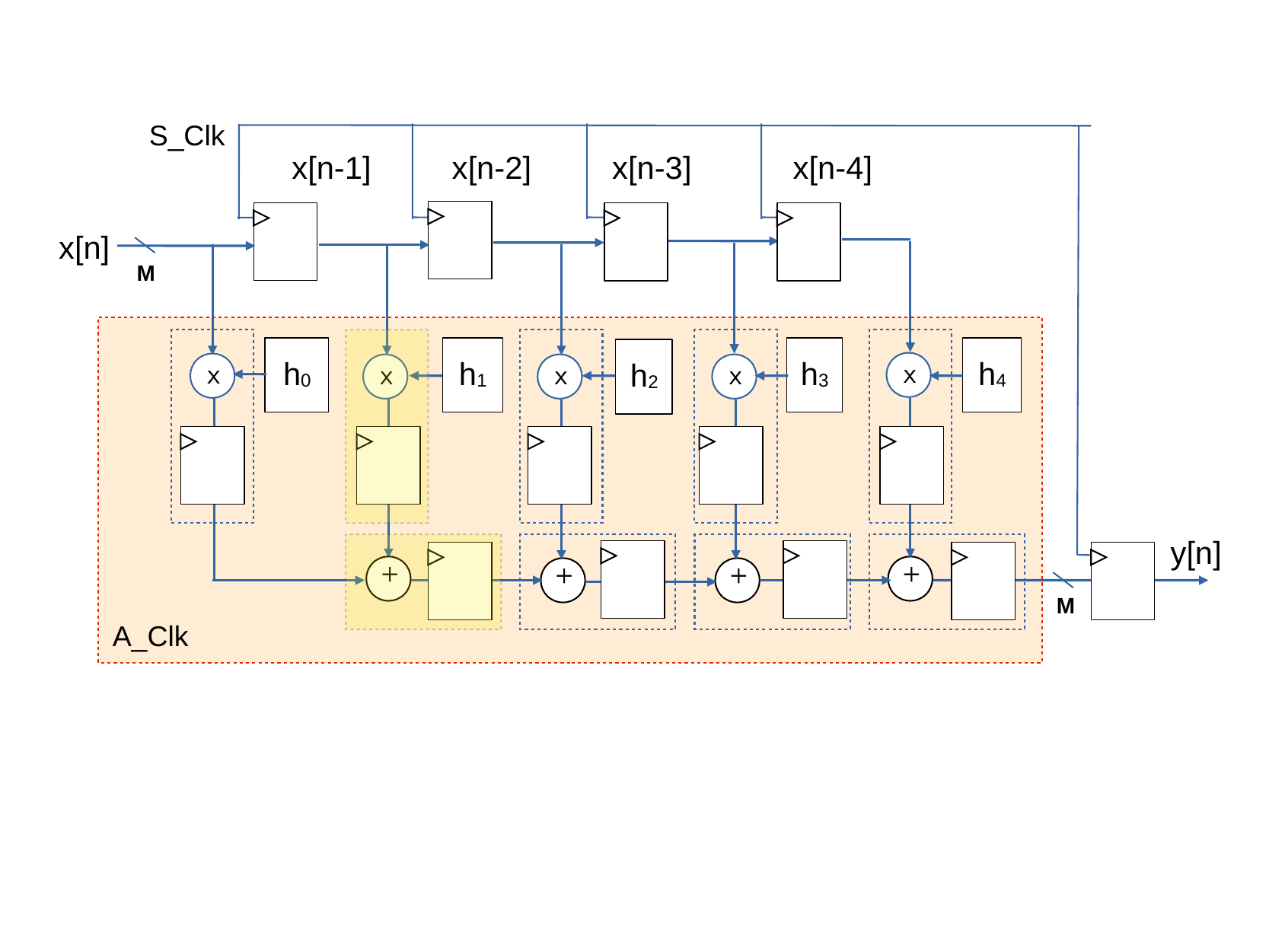

S_Clk

x[n-1]
x[n-2]
x[n-3]
x[n-4]

x[n]

M

h0

h1

h3

h4

h2
x
x
x
x
x

y[n]

+

+

+

+

M
A_Clk